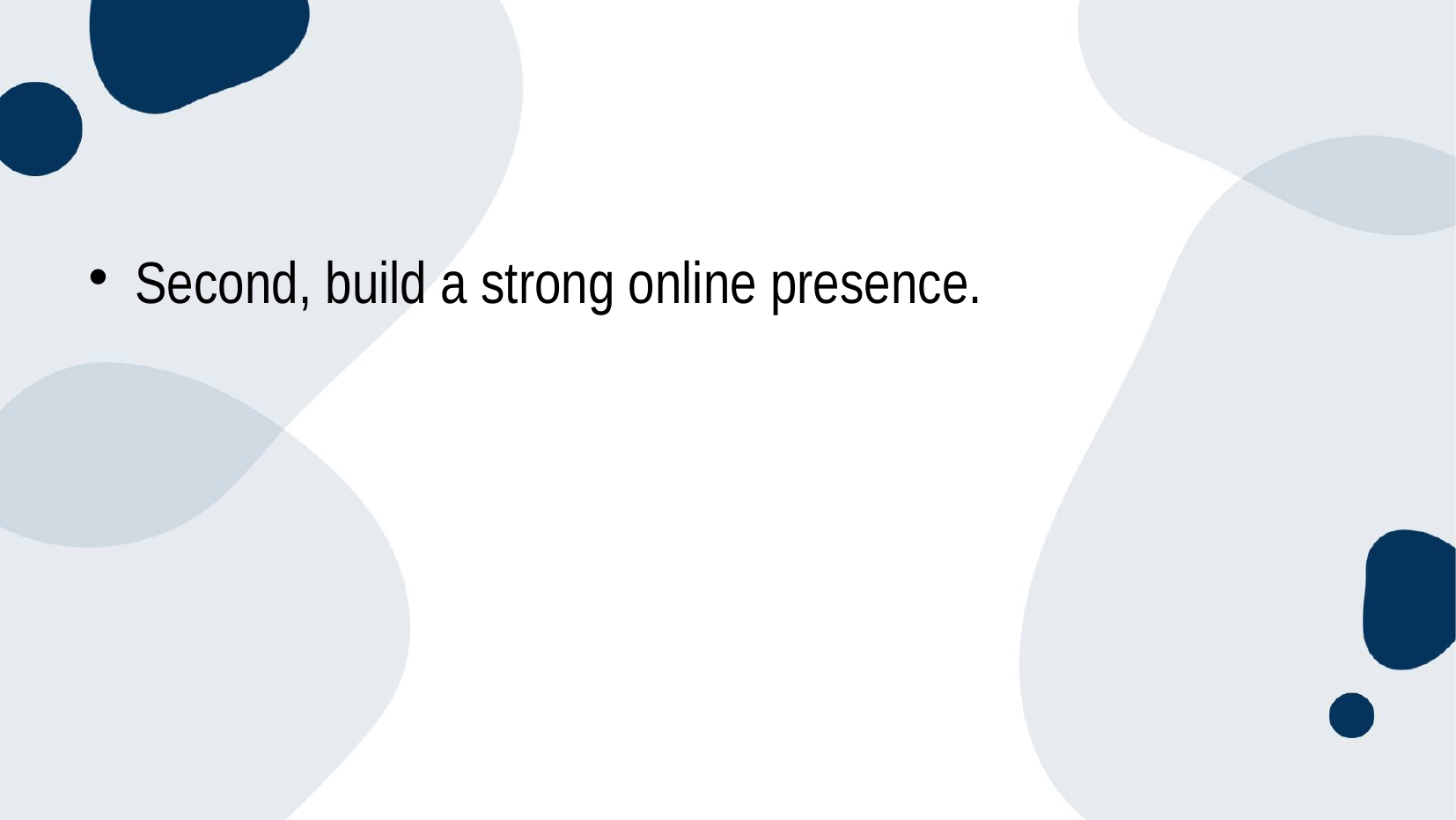

#
Second, build a strong online presence.